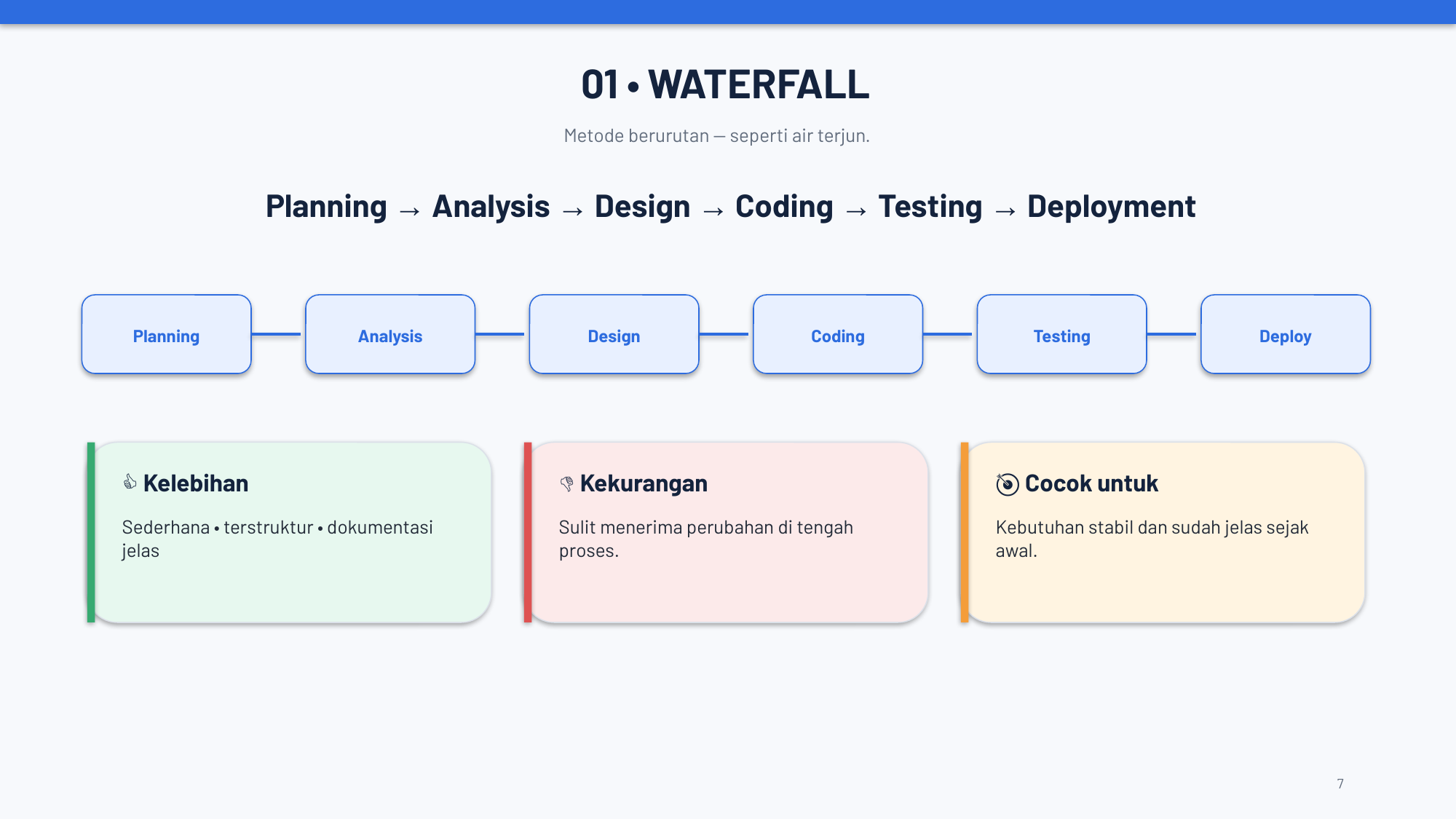

01 • WATERFALL
Metode berurutan — seperti air terjun.
Planning → Analysis → Design → Coding → Testing → Deployment

Planning
Analysis
Design
Coding
Testing
Deploy

👍 Kelebihan
👎 Kekurangan
🎯 Cocok untuk
Sederhana • terstruktur • dokumentasi jelas
Sulit menerima perubahan di tengah proses.
Kebutuhan stabil dan sudah jelas sejak awal.
7